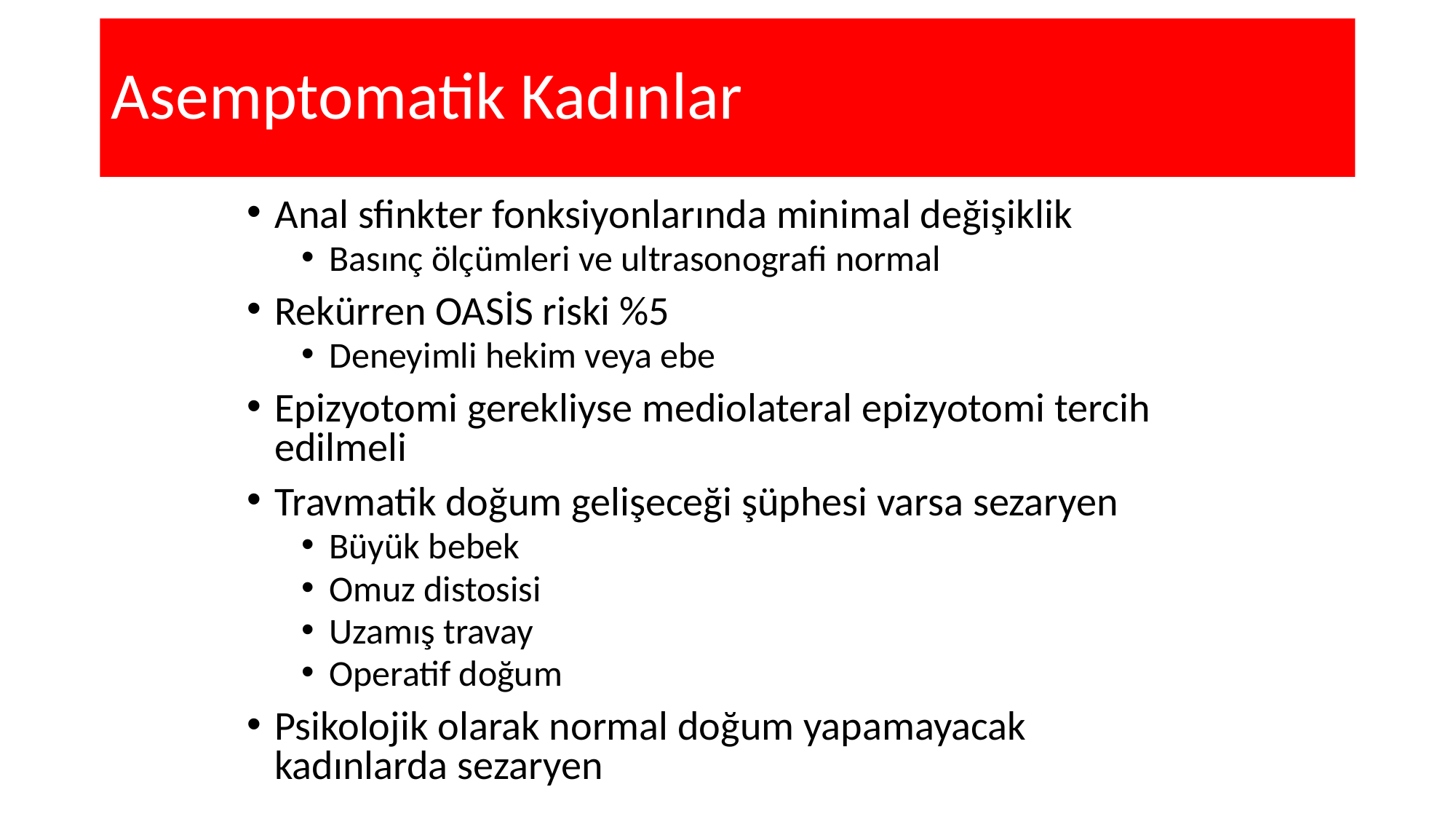

# Asemptomatik Kadınlar
Anal sfinkter fonksiyonlarında minimal değişiklik
Basınç ölçümleri ve ultrasonografi normal
Rekürren OASİS riski %5
Deneyimli hekim veya ebe
Epizyotomi gerekliyse mediolateral epizyotomi tercih edilmeli
Travmatik doğum gelişeceği şüphesi varsa sezaryen
Büyük bebek
Omuz distosisi
Uzamış travay
Operatif doğum
Psikolojik olarak normal doğum yapamayacak kadınlarda sezaryen